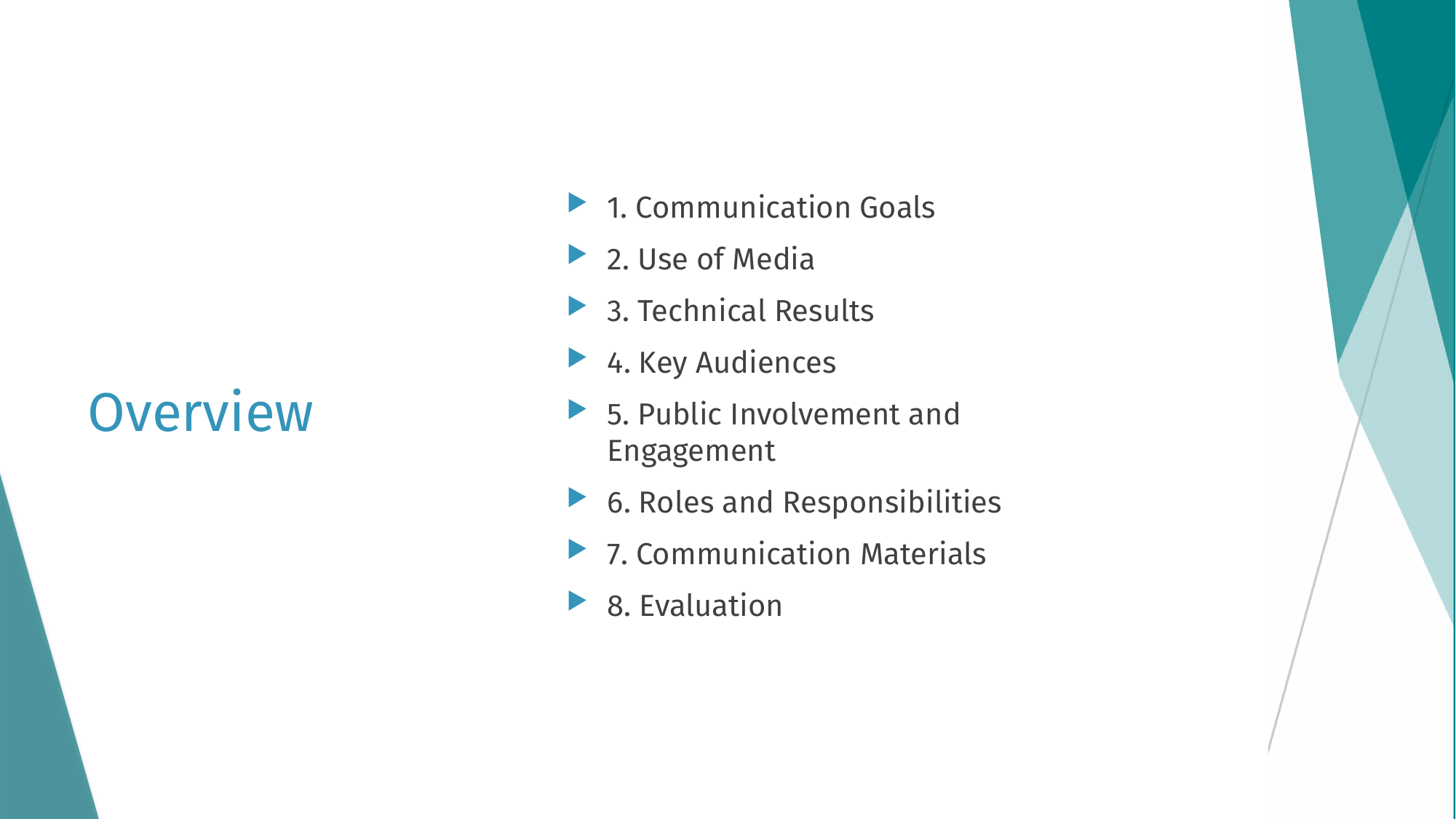

# Overview
1. Communication Goals
2. Use of Media
3. Technical Results
4. Key Audiences
5. Public Involvement and Engagement
6. Roles and Responsibilities
7. Communication Materials
8. Evaluation

4